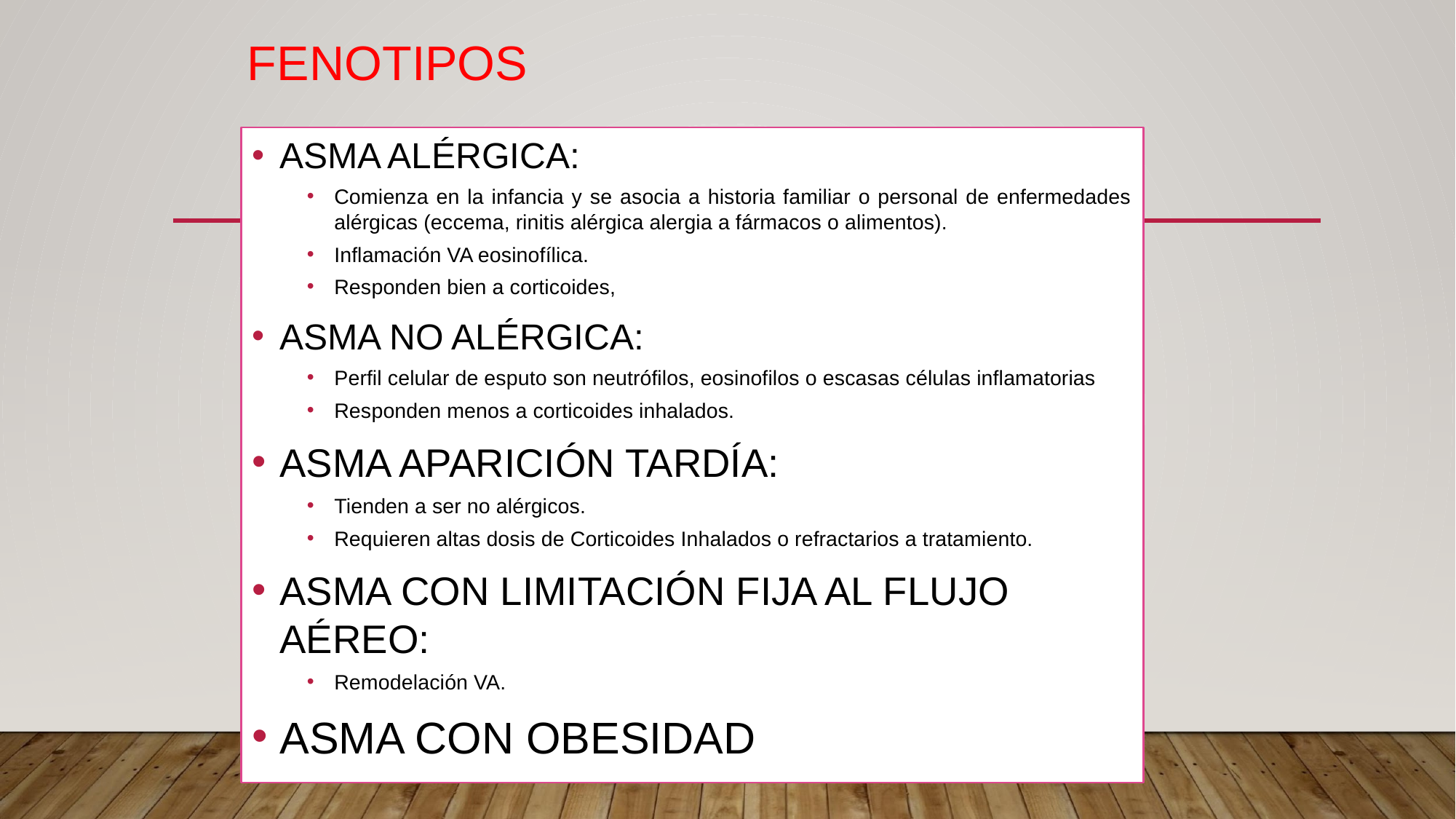

# FENOTIPOS
ASMA ALÉRGICA:
Comienza en la infancia y se asocia a historia familiar o personal de enfermedades alérgicas (eccema, rinitis alérgica alergia a fármacos o alimentos).
Inflamación VA eosinofílica.
Responden bien a corticoides,
ASMA NO ALÉRGICA:
Perfil celular de esputo son neutrófilos, eosinofilos o escasas células inflamatorias
Responden menos a corticoides inhalados.
ASMA APARICIÓN TARDÍA:
Tienden a ser no alérgicos.
Requieren altas dosis de Corticoides Inhalados o refractarios a tratamiento.
ASMA CON LIMITACIÓN FIJA AL FLUJO AÉREO:
Remodelación VA.
ASMA CON OBESIDAD